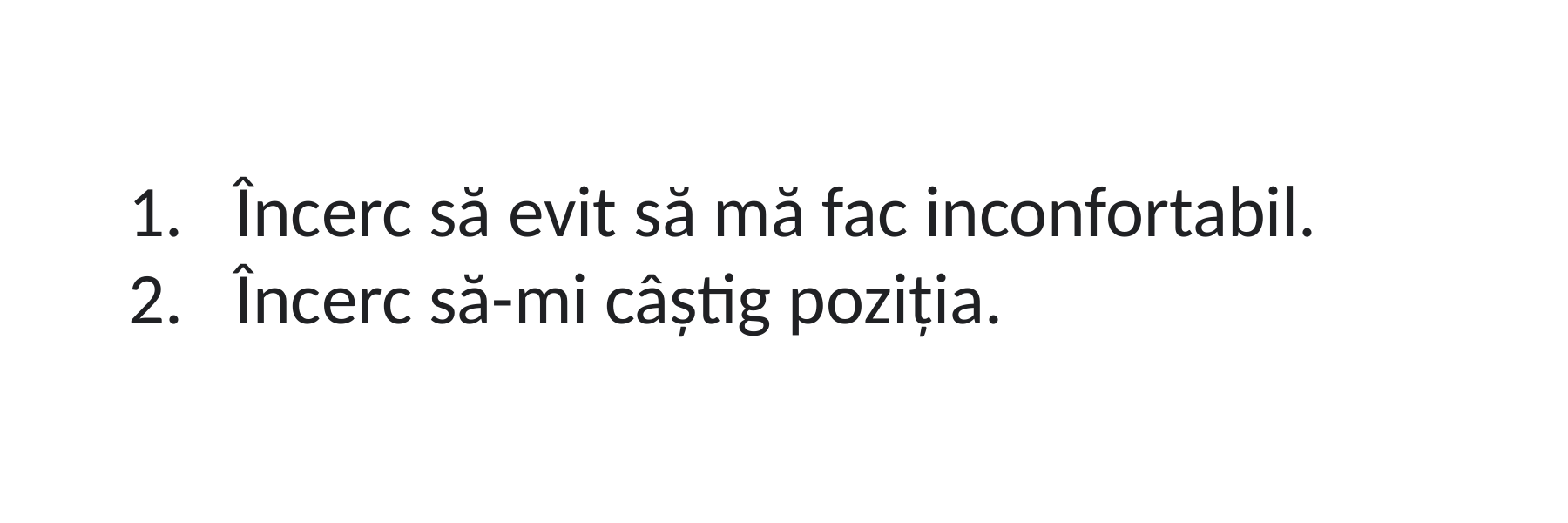

Încerc să evit să mă fac inconfortabil.
Încerc să-mi câștig poziția.